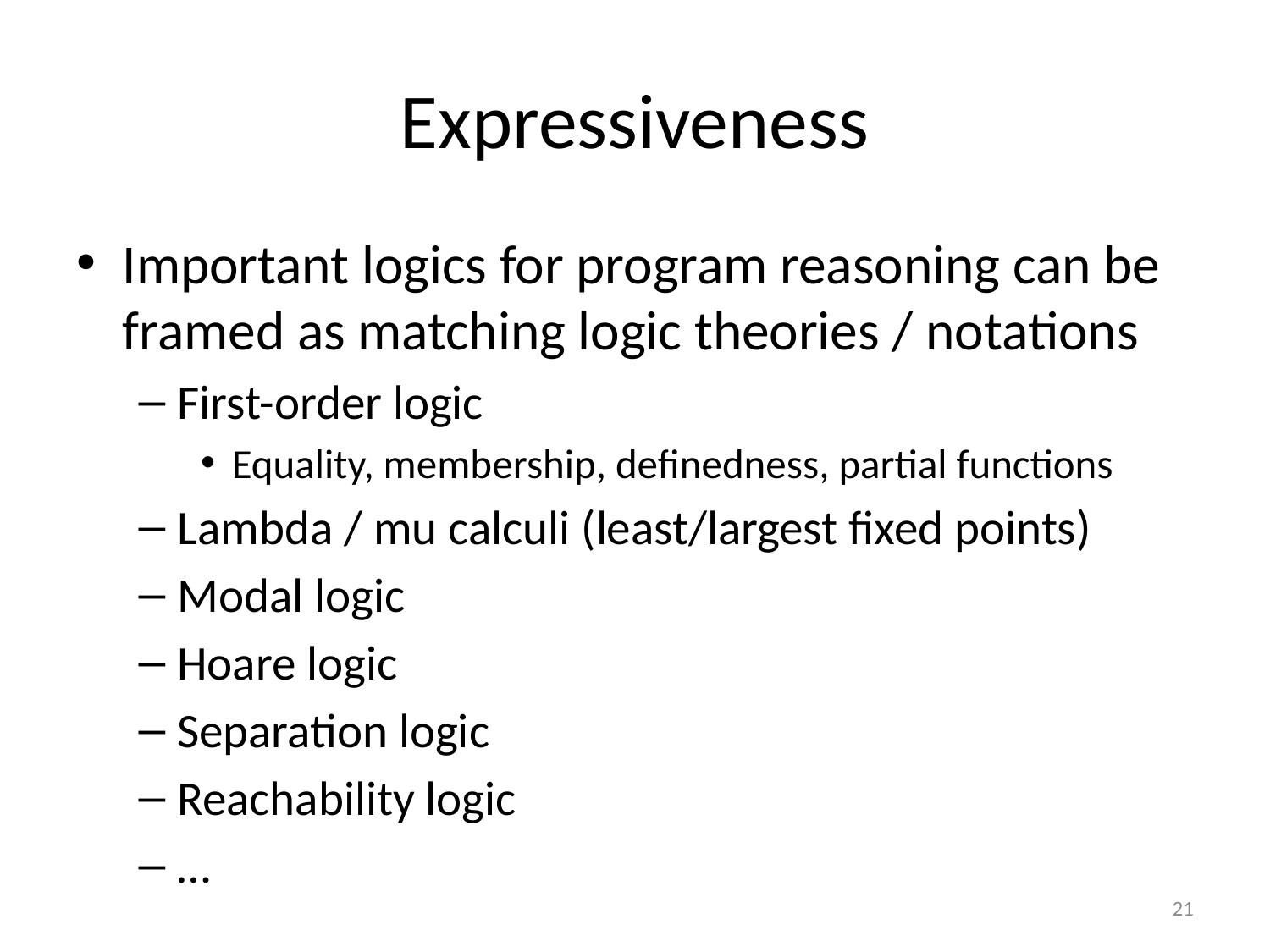

# Expressiveness
Important logics for program reasoning can be framed as matching logic theories / notations
First-order logic
Equality, membership, definedness, partial functions
Lambda / mu calculi (least/largest fixed points)
Modal logic
Hoare logic
Separation logic
Reachability logic
…

21